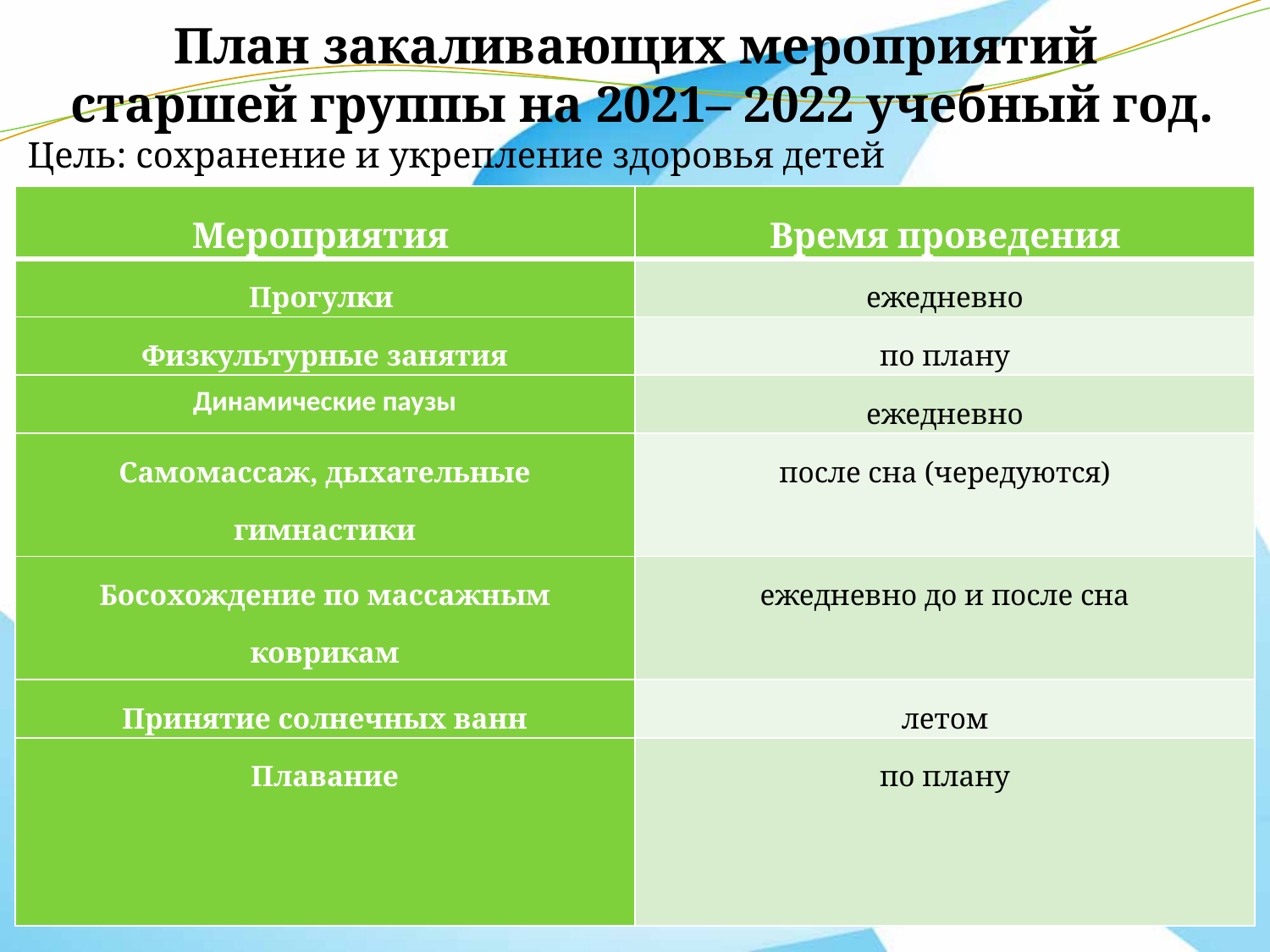

План закаливающих мероприятий
старшей группы на 2021– 2022 учебный год.
Цель: сохранение и укрепление здоровья детей

#
| Мероприятия | Время проведения |
| --- | --- |
| Прогулки | ежедневно |
| Физкультурные занятия | по плану |
| Динамические паузы | ежедневно |
| Самомассаж, дыхательные гимнастики | после сна (чередуются) |
| Босохождение по массажным коврикам | ежедневно до и после сна |
| Принятие солнечных ванн | летом |
| Плавание | по плану |